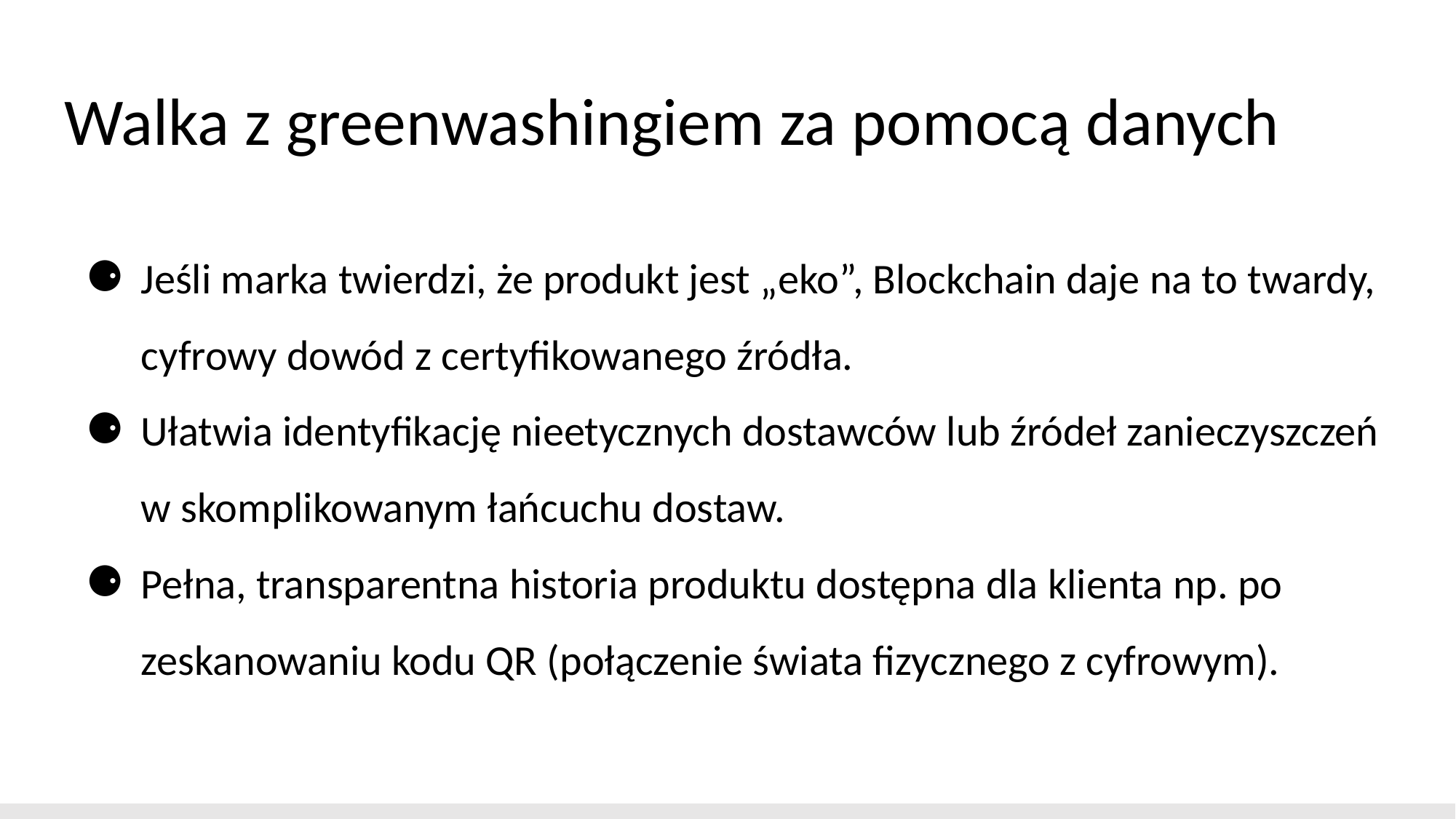

# Walka z greenwashingiem za pomocą danych
Jeśli marka twierdzi, że produkt jest „eko”, Blockchain daje na to twardy, cyfrowy dowód z certyfikowanego źródła.
Ułatwia identyfikację nieetycznych dostawców lub źródeł zanieczyszczeń w skomplikowanym łańcuchu dostaw.
Pełna, transparentna historia produktu dostępna dla klienta np. po zeskanowaniu kodu QR (połączenie świata fizycznego z cyfrowym).